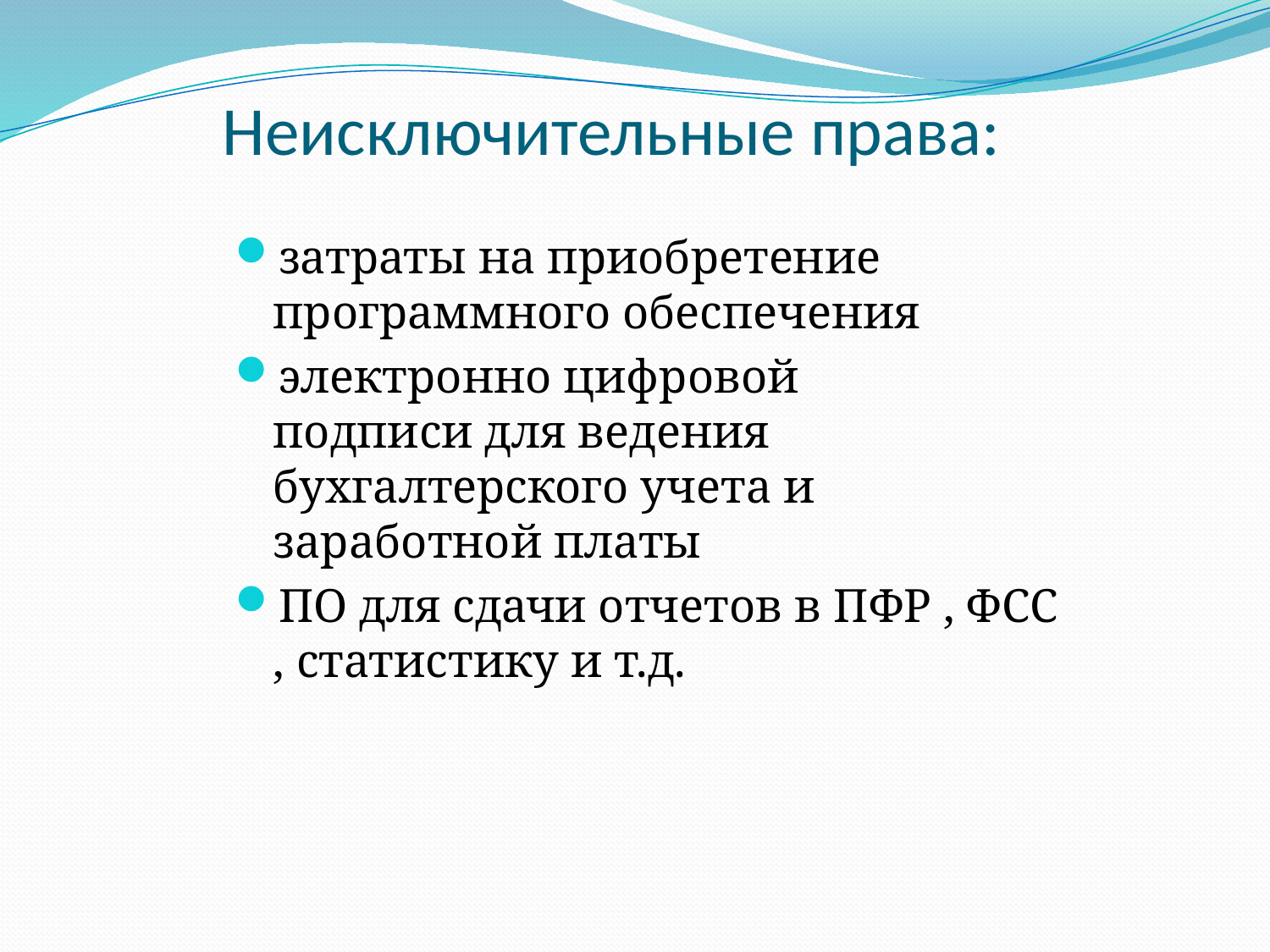

# Неисключительные права:
затраты на приобретение программного обеспечения
электронно цифровой подписи для ведения бухгалтерского учета и заработной платы
ПО для сдачи отчетов в ПФР , ФСС , статистику и т.д.